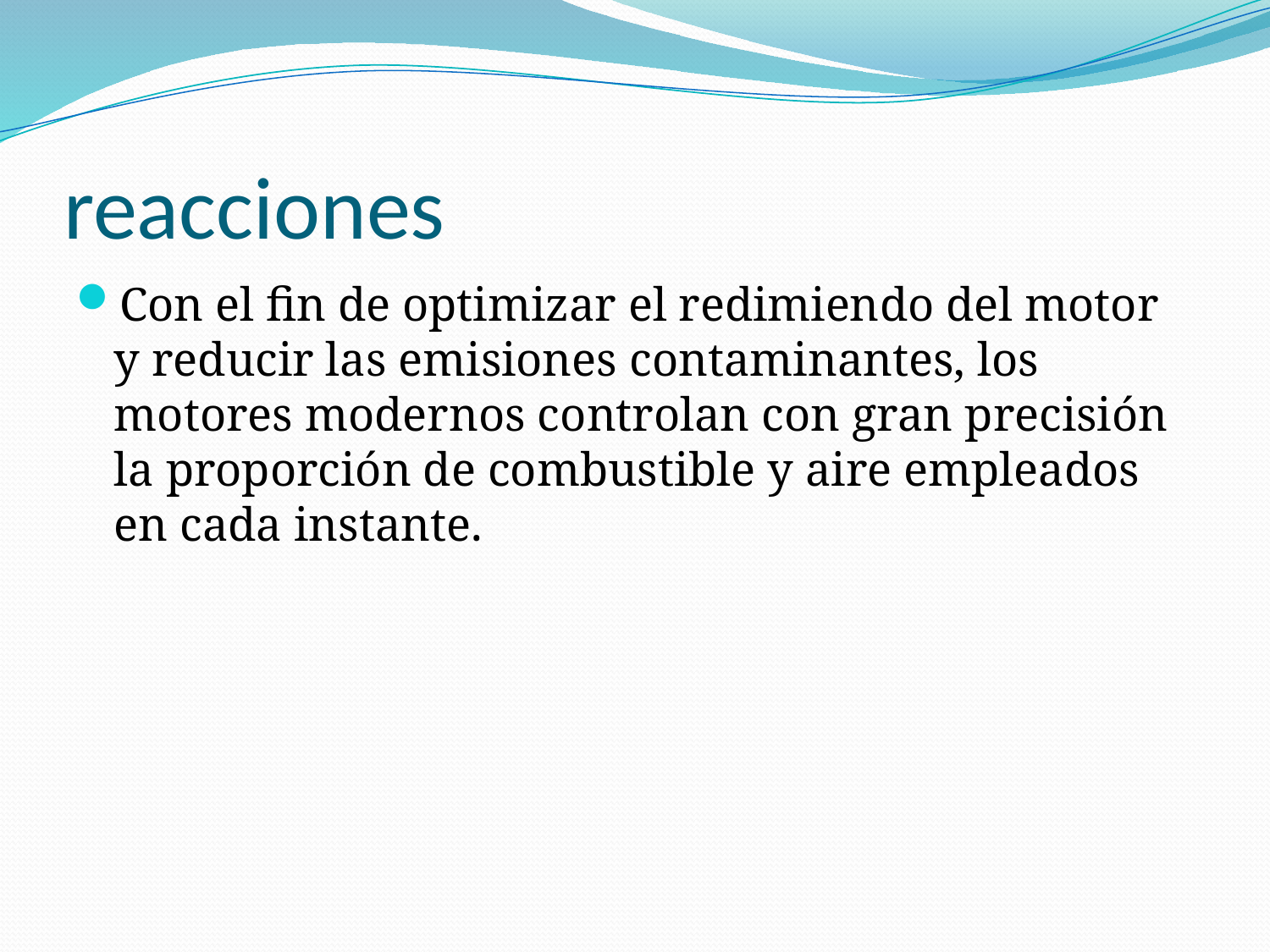

# reacciones
Con el fin de optimizar el redimiendo del motor y reducir las emisiones contaminantes, los motores modernos controlan con gran precisión la proporción de combustible y aire empleados en cada instante.